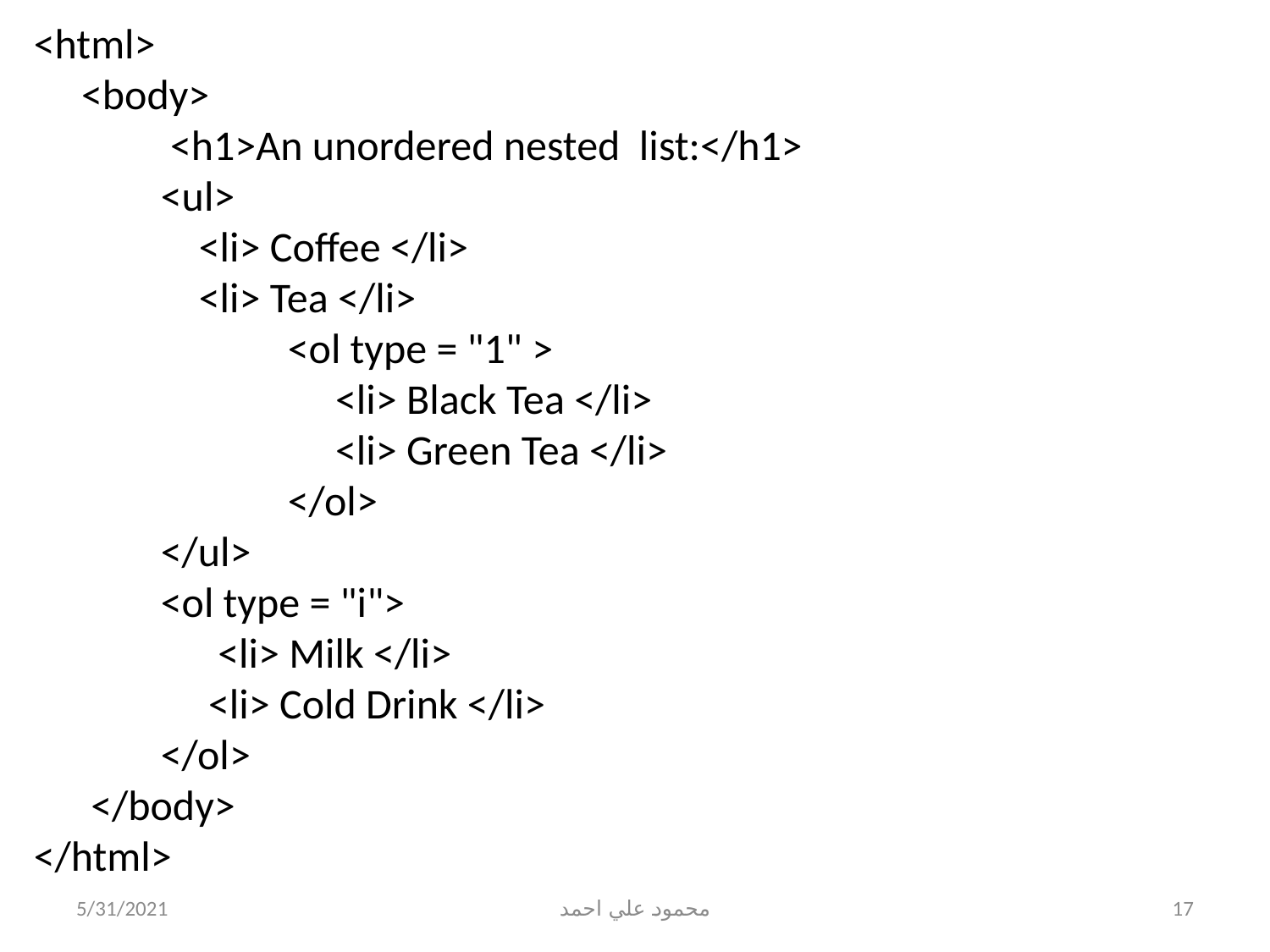

<html>
     <body>
	 <h1>An unordered nested  list:</h1>
	<ul>
         	    <li> Coffee </li>
  	    <li> Tea </li>
		<ol type = "1" >
		     <li> Black Tea </li>
	    	     <li> Green Tea </li>
		</ol>
	</ul>
	<ol type = "i">
	      <li> Milk </li>
	     <li> Cold Drink </li>
	</ol>
      </body>
</html>
5/31/2021
محمود علي احمد
17